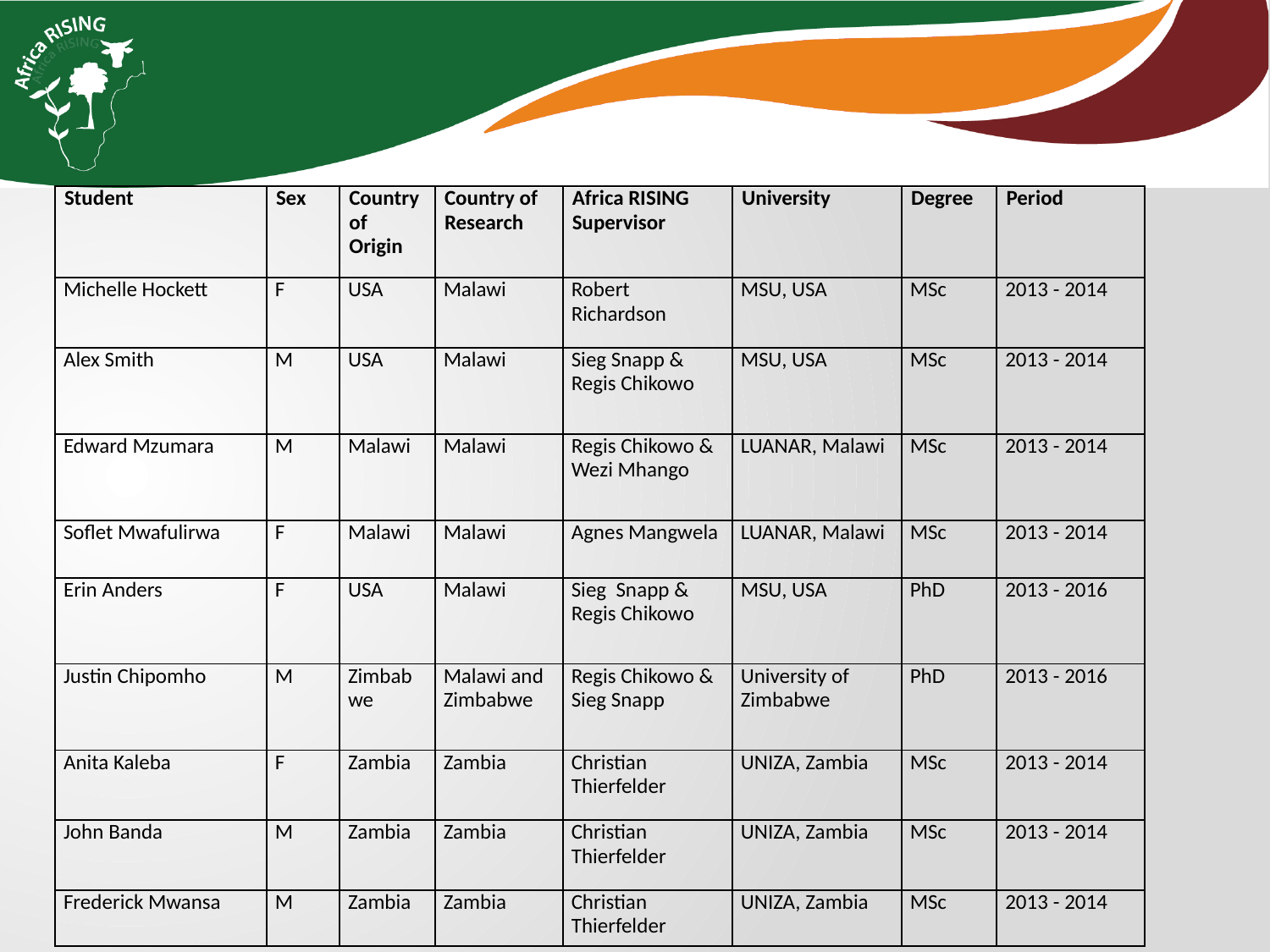

| Student | Sex | Country of Origin | Country of Research | Africa RISING Supervisor | University | Degree | Period |
| --- | --- | --- | --- | --- | --- | --- | --- |
| Michelle Hockett | F | USA | Malawi | Robert Richardson | MSU, USA | MSc | 2013 - 2014 |
| Alex Smith | M | USA | Malawi | Sieg Snapp & Regis Chikowo | MSU, USA | MSc | 2013 - 2014 |
| Edward Mzumara | M | Malawi | Malawi | Regis Chikowo & Wezi Mhango | LUANAR, Malawi | MSc | 2013 - 2014 |
| Soflet Mwafulirwa | F | Malawi | Malawi | Agnes Mangwela | LUANAR, Malawi | MSc | 2013 - 2014 |
| Erin Anders | F | USA | Malawi | Sieg Snapp & Regis Chikowo | MSU, USA | PhD | 2013 - 2016 |
| Justin Chipomho | M | Zimbabwe | Malawi and Zimbabwe | Regis Chikowo & Sieg Snapp | University of Zimbabwe | PhD | 2013 - 2016 |
| Anita Kaleba | F | Zambia | Zambia | Christian Thierfelder | UNIZA, Zambia | MSc | 2013 - 2014 |
| John Banda | M | Zambia | Zambia | Christian Thierfelder | UNIZA, Zambia | MSc | 2013 - 2014 |
| Frederick Mwansa | M | Zambia | Zambia | Christian Thierfelder | UNIZA, Zambia | MSc | 2013 - 2014 |